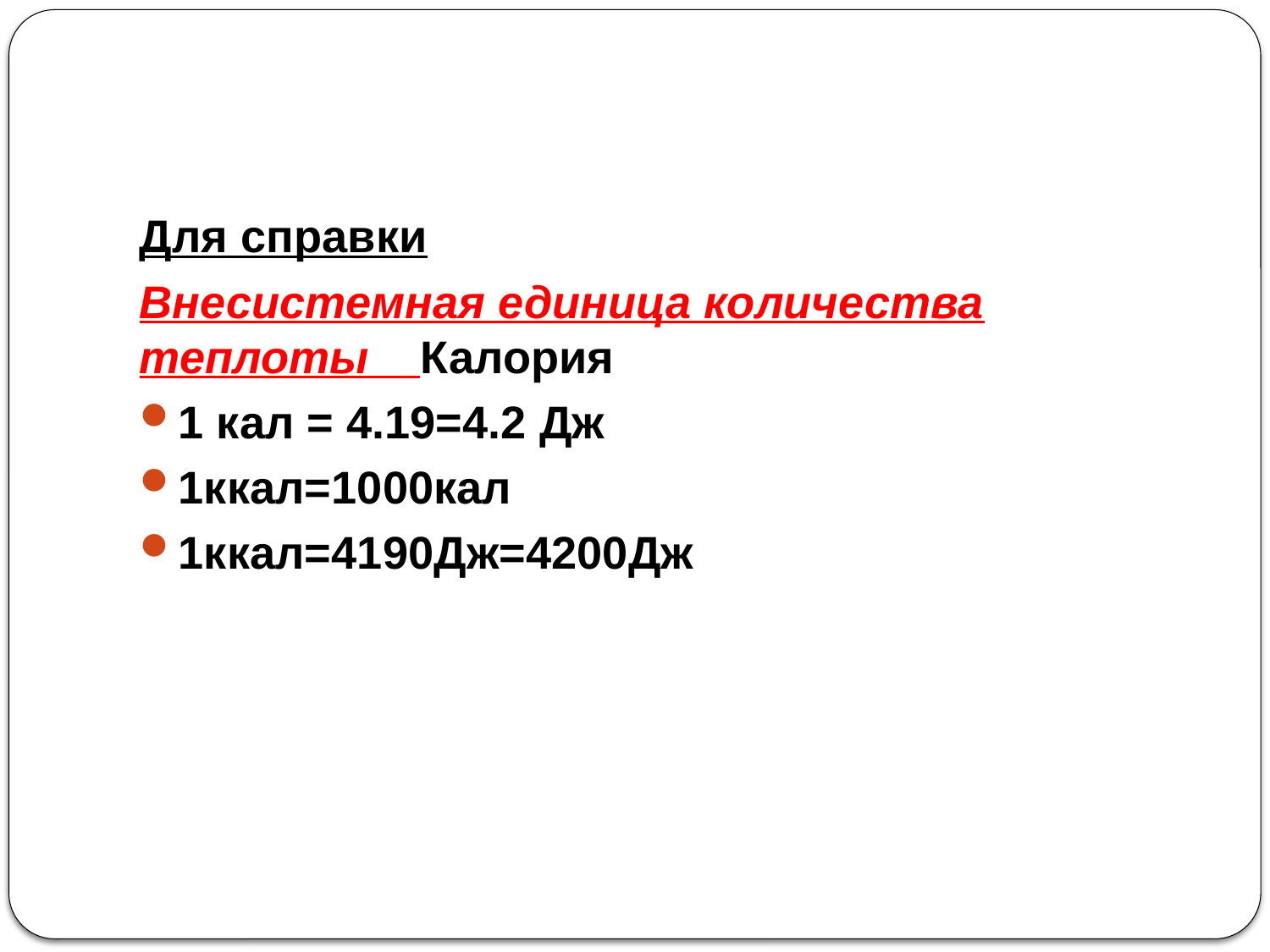

#
Для справки
Внесистемная единица количества теплоты    Калория
1 кал = 4.19=4.2 Дж
1ккал=1000кал
1ккал=4190Дж=4200Дж